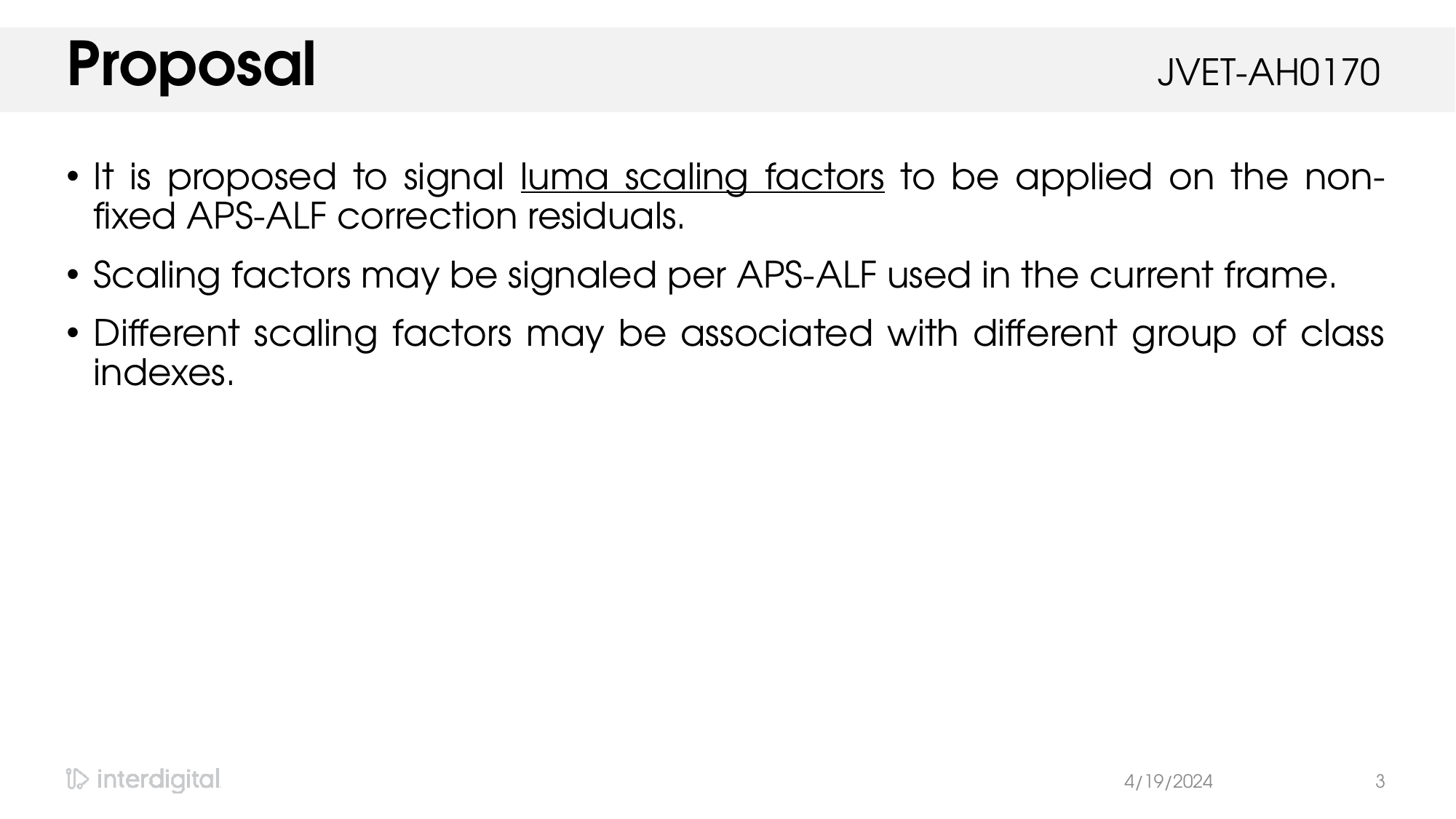

# Proposal						 		JVET-AH0170

It is proposed to signal luma scaling factors to be applied on the non-fixed APS-ALF correction residuals.
Scaling factors may be signaled per APS-ALF used in the current frame.
Different scaling factors may be associated with different group of class indexes.

4/19/2024
3